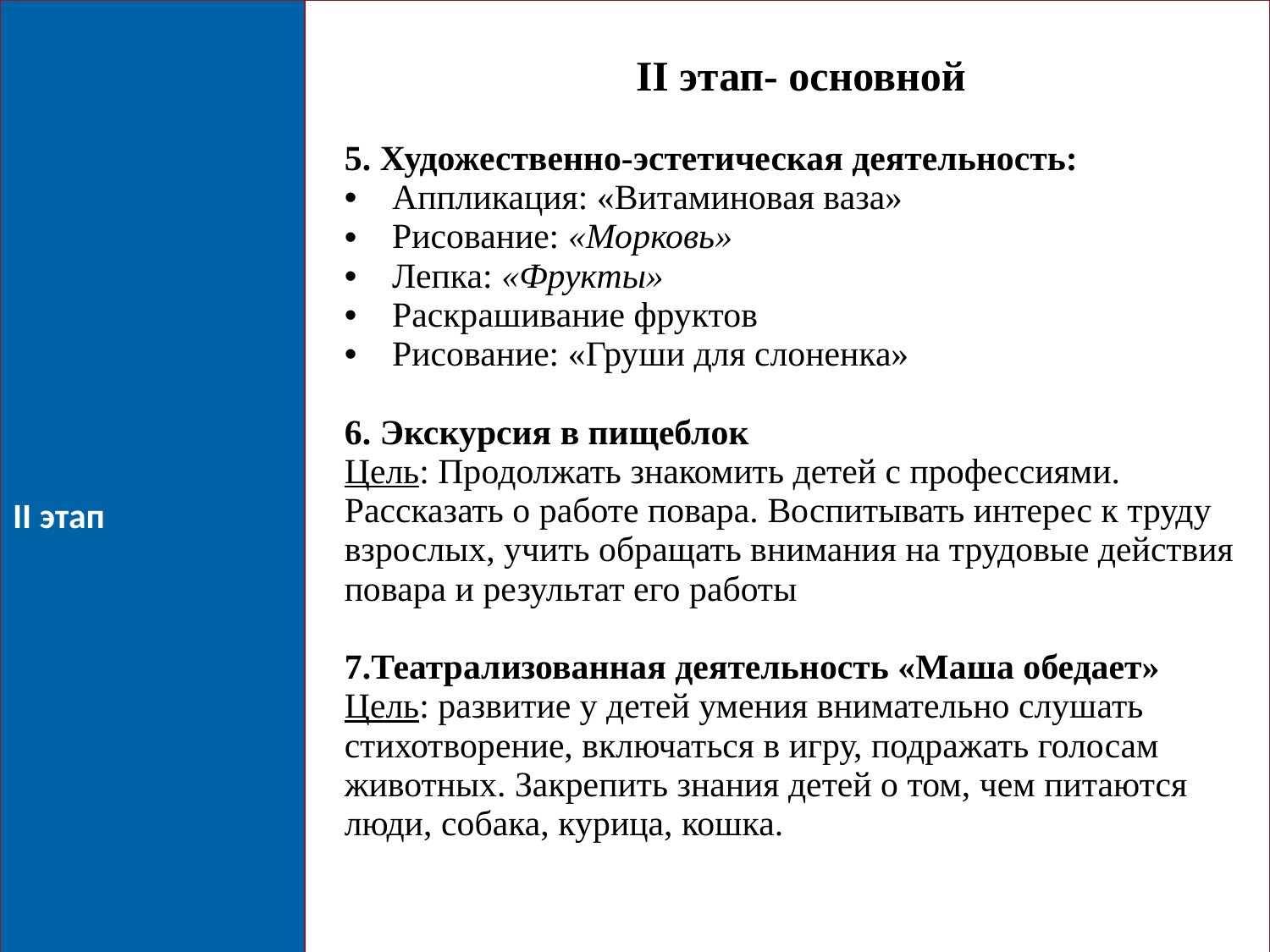

| II этап | II этап- основной 5. Художественно-эстетическая деятельность: Аппликация: «Витаминовая ваза» Рисование: «Морковь» Лепка: «Фрукты» Раскрашивание фруктов Рисование: «Груши для слоненка» 6. Экскурсия в пищеблок Цель: Продолжать знакомить детей с профессиями. Рассказать о работе повара. Воспитывать интерес к труду взрослых, учить обращать внимания на трудовые действия повара и результат его работы 7.Театрализованная деятельность «Маша обедает» Цель: развитие у детей умения внимательно слушать стихотворение, включаться в игру, подражать голосам животных. Закрепить знания детей о том, чем питаются люди, собака, курица, кошка. |
| --- | --- |
8